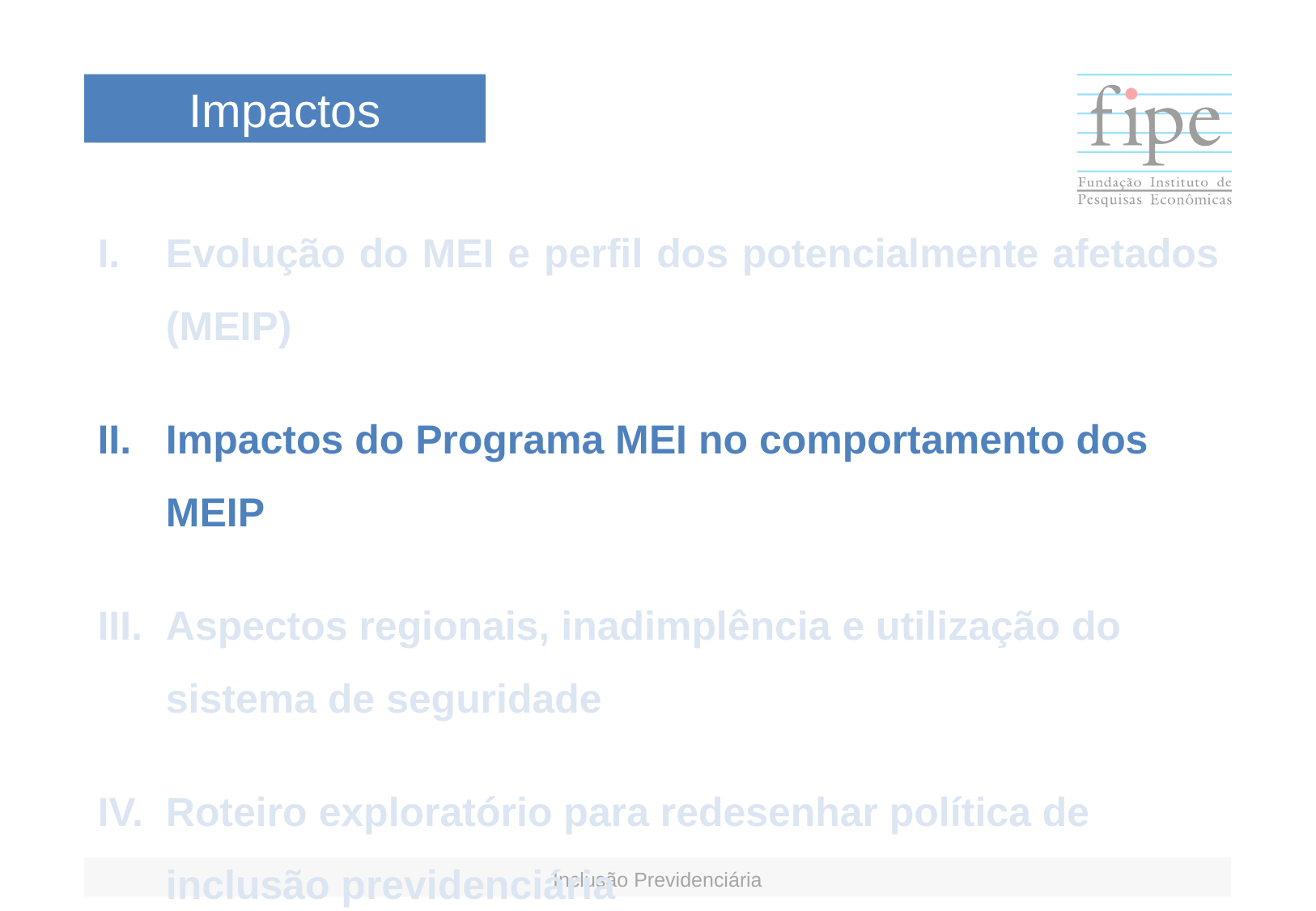

Impactos
Evolução do MEI e perfil dos potencialmente afetados (MEIP)
Impactos do Programa MEI no comportamento dos MEIP
Aspectos regionais, inadimplência e utilização do sistema de seguridade
Roteiro exploratório para redesenhar política de inclusão previdenciária
Inclusão Previdenciária
* Outras modalidades, como reforma, também podem ser incluídas